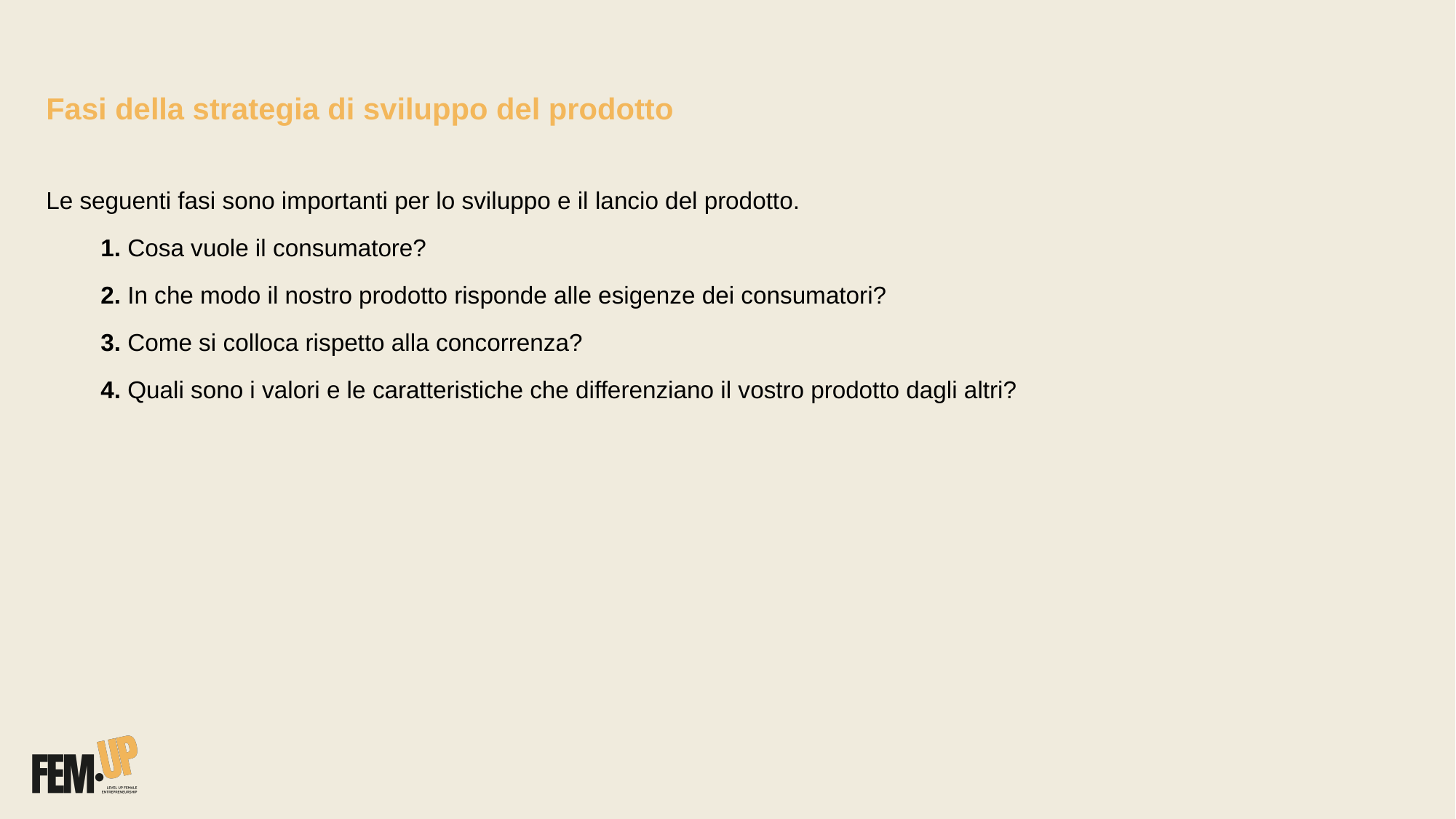

Fasi della strategia di sviluppo del prodotto

Le seguenti fasi sono importanti per lo sviluppo e il lancio del prodotto.
1. Cosa vuole il consumatore?
2. In che modo il nostro prodotto risponde alle esigenze dei consumatori?
3. Come si colloca rispetto alla concorrenza?
4. Quali sono i valori e le caratteristiche che differenziano il vostro prodotto dagli altri?